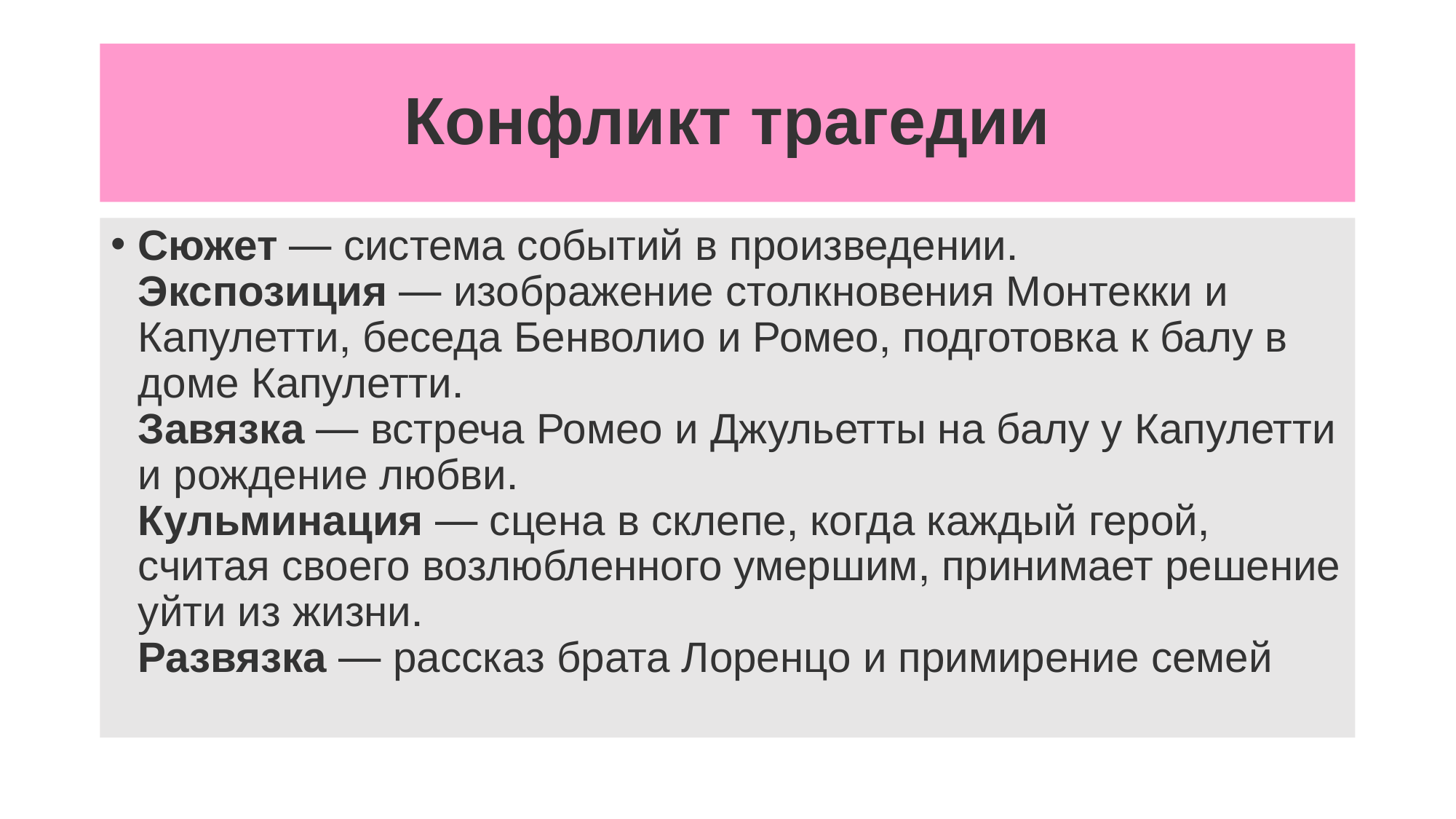

# Конфликт трагедии
Сюжет — система событий в произведении.
Экспозиция — изображение столкновения Монтекки и Капулетти, беседа Бенволио и Ромео, подготовка к балу в доме Капулетти.
Завязка — встреча Ромео и Джульетты на балу у Капулетти и рождение любви.
Кульминация — сцена в склепе, когда каждый герой, считая своего возлюбленного умершим, принимает решение уйти из жизни.
Развязка — рассказ брата Лоренцо и примирение семей